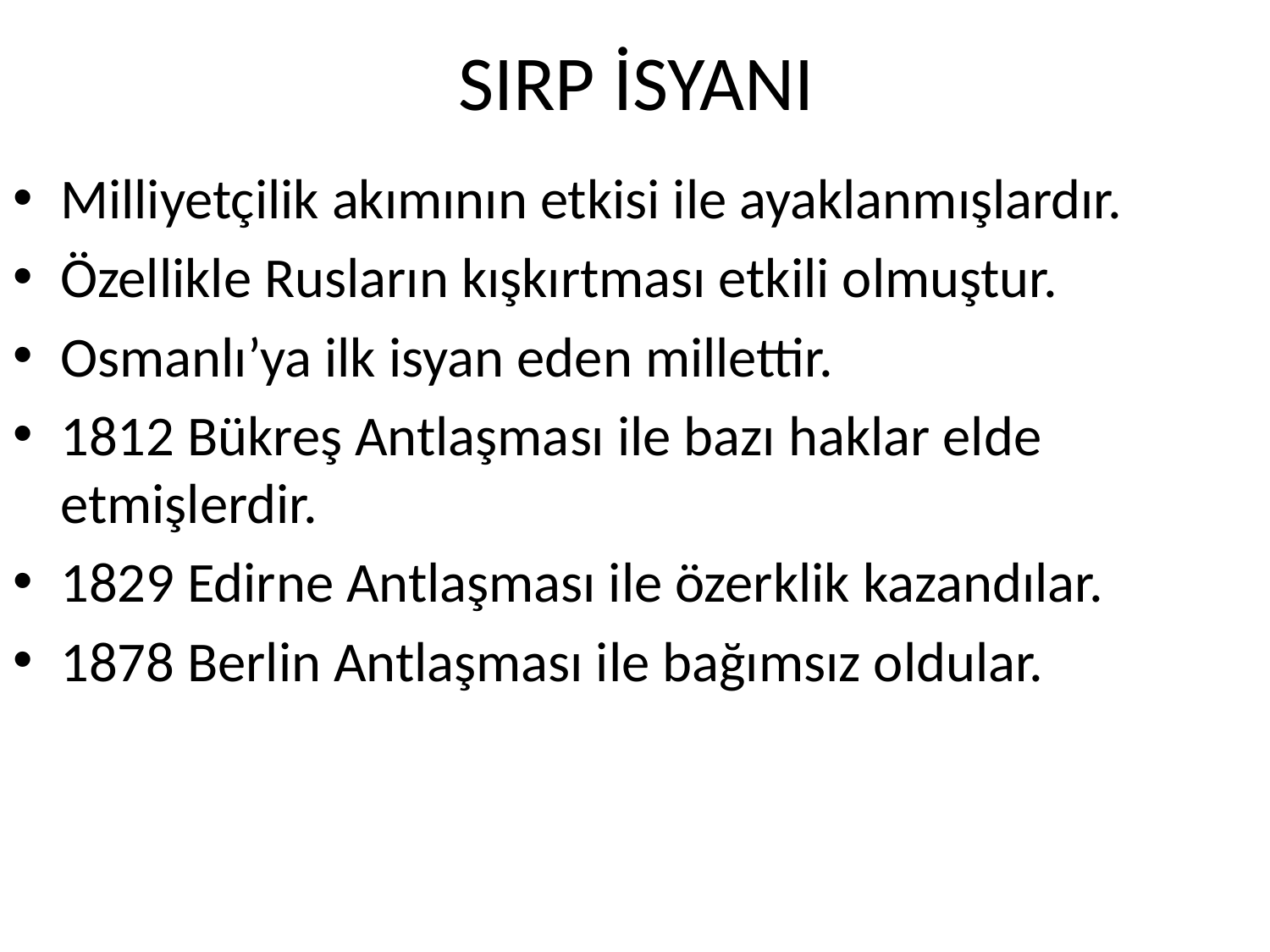

# SIRP İSYANI
Milliyetçilik akımının etkisi ile ayaklanmışlardır.
Özellikle Rusların kışkırtması etkili olmuştur.
Osmanlı’ya ilk isyan eden millettir.
1812 Bükreş Antlaşması ile bazı haklar elde etmişlerdir.
1829 Edirne Antlaşması ile özerklik kazandılar.
1878 Berlin Antlaşması ile bağımsız oldular.